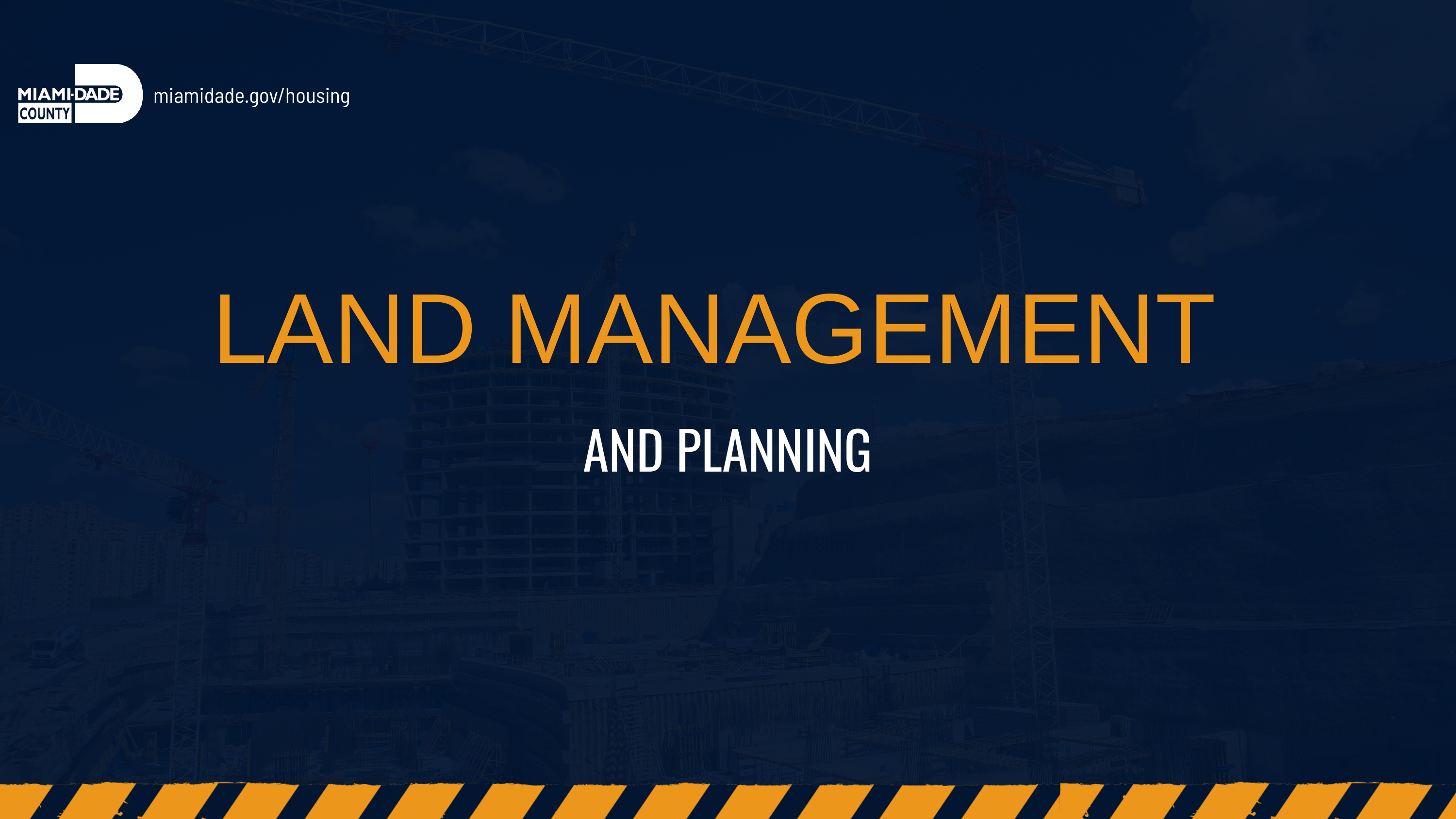

miamidade.gov/housing
LAND MANAGEMENT
AND PLANNING
Learn Mor
Start Slide